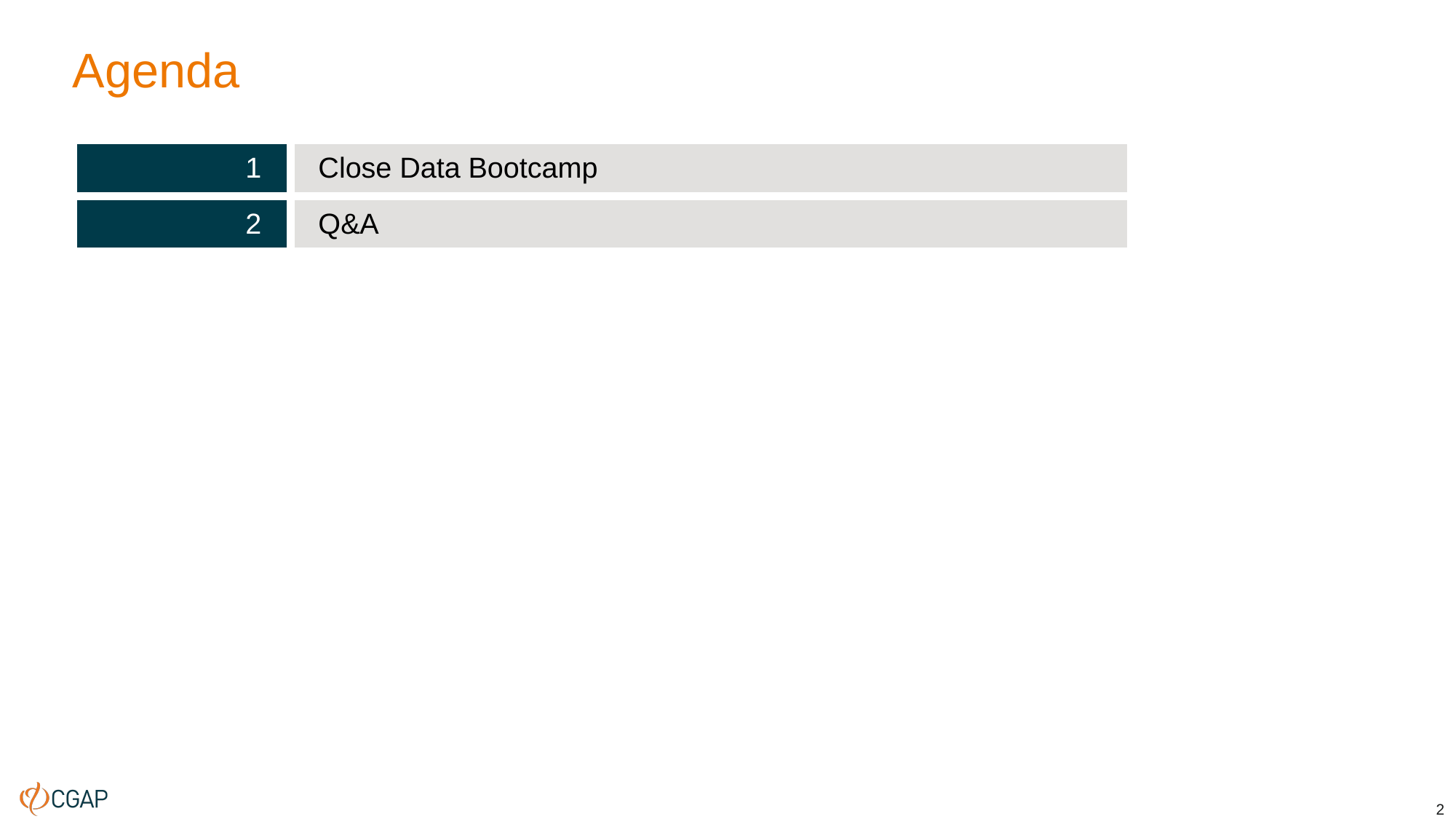

# Agenda
| 1 | Close Data Bootcamp |
| --- | --- |
| 2 | Q&A |
2